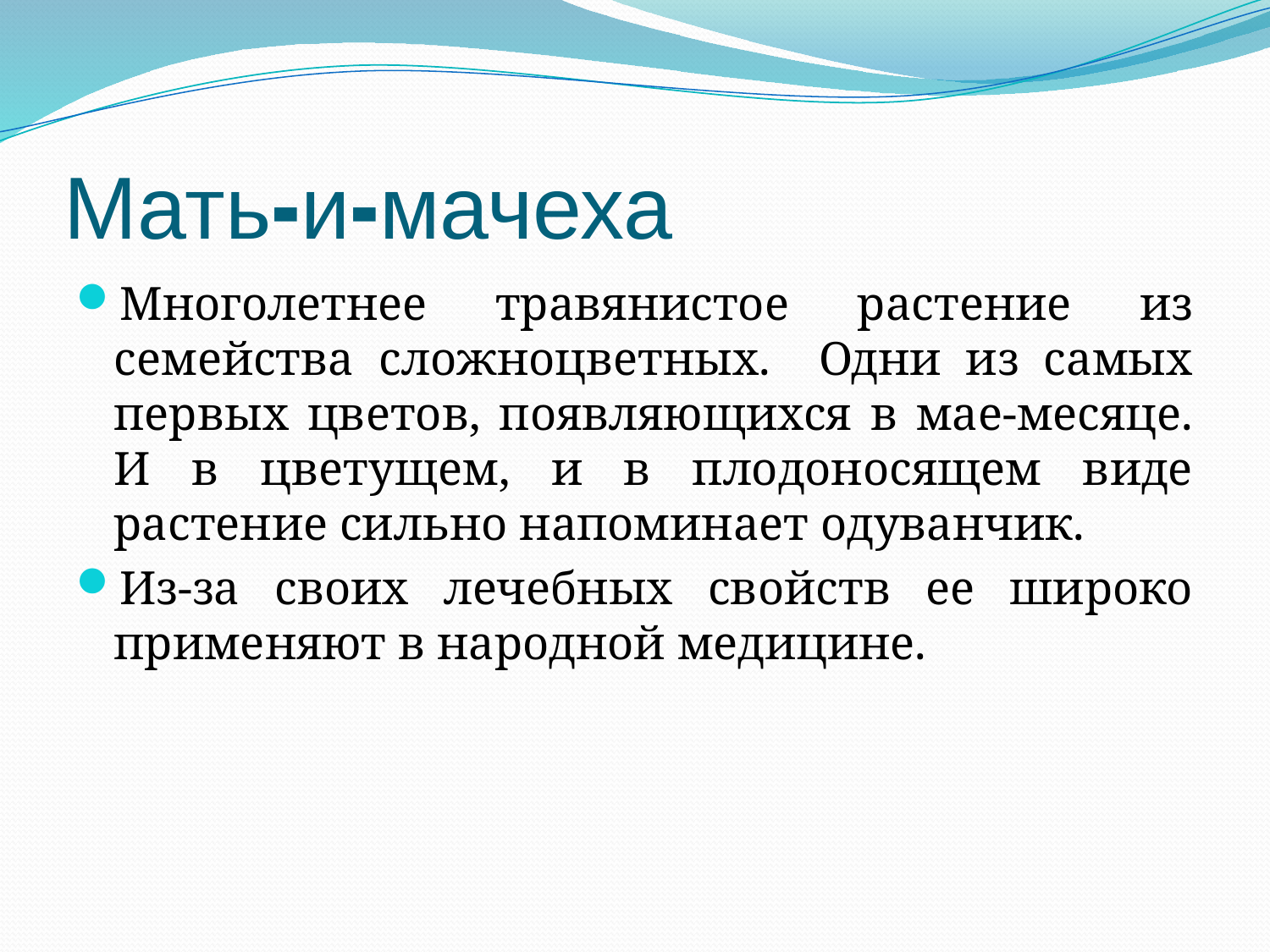

# Мать-и-мачеха
Многолетнее травянистое растение из семейства сложноцветных.  Одни из самых первых цветов, появляющихся в мае-месяце. И в цветущем, и в плодоносящем виде растение сильно напоминает одуванчик.
Из-за своих лечебных свойств ее широко применяют в народной медицине.